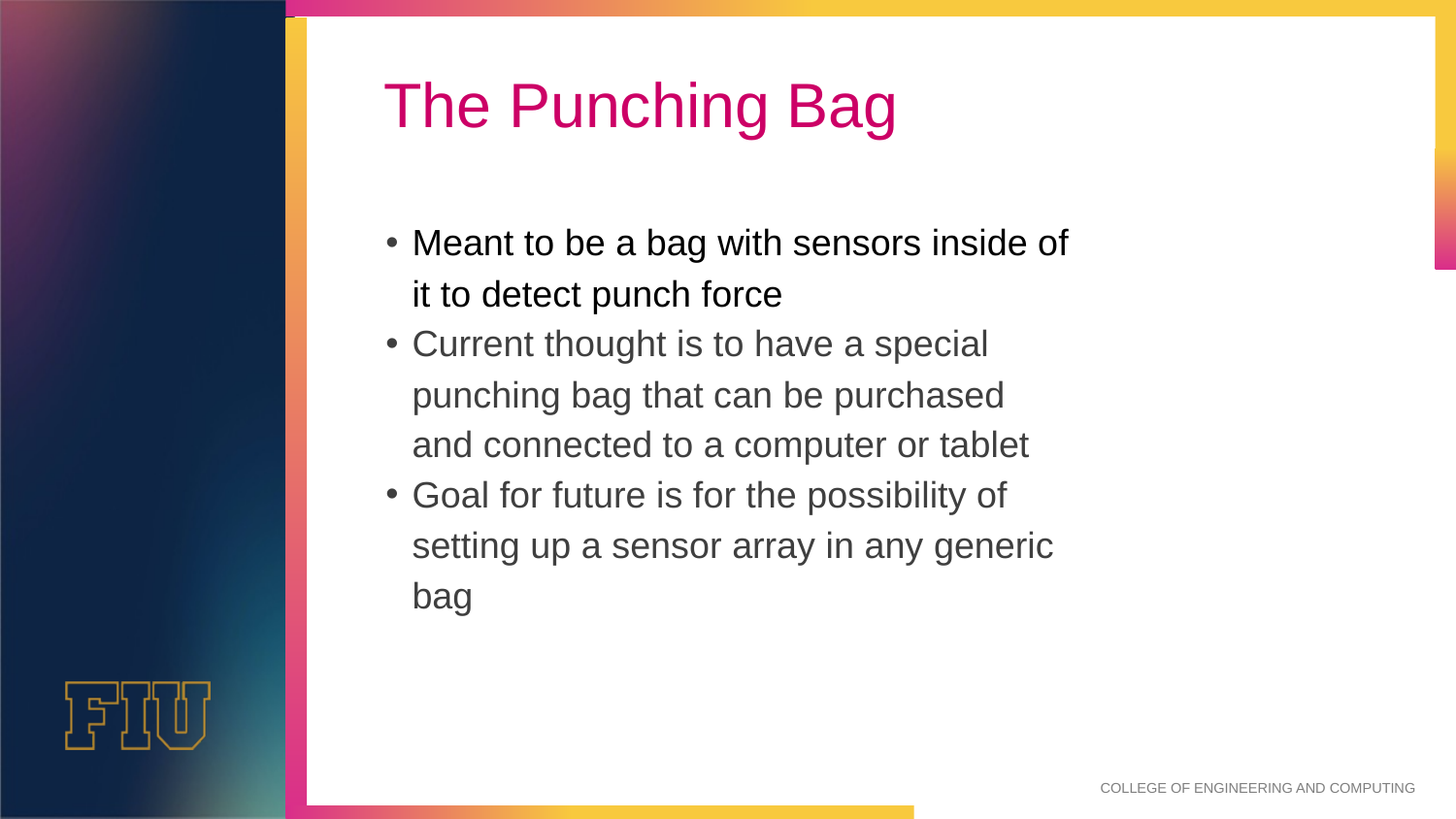

# The Punching Bag

Meant to be a bag with sensors inside of it to detect punch force
Current thought is to have a special punching bag that can be purchased and connected to a computer or tablet
Goal for future is for the possibility of setting up a sensor array in any generic bag